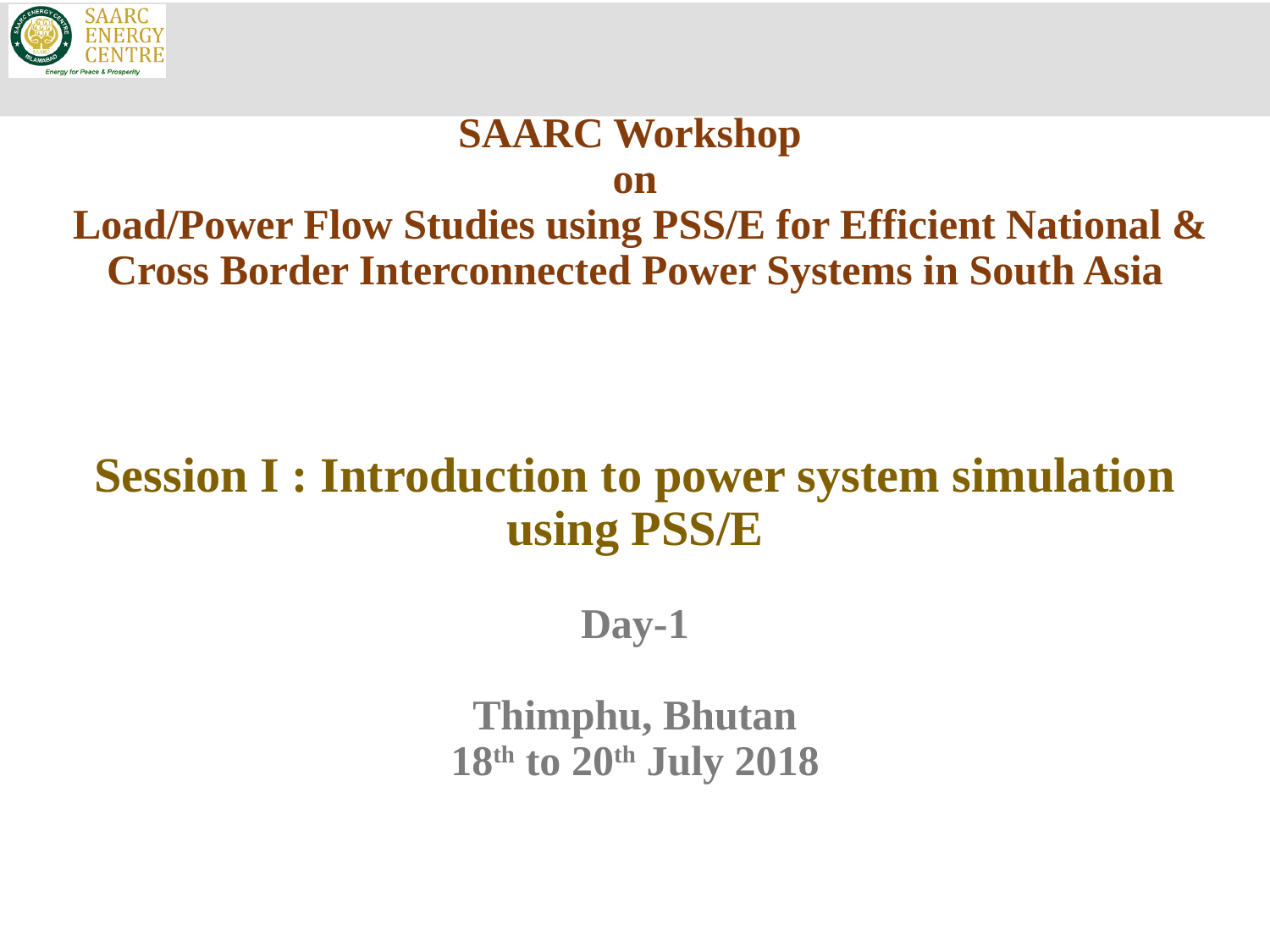

# SAARC Workshop on Load/Power Flow Studies using PSS/E for Efficient National & Cross Border Interconnected Power Systems in South Asia
Session I : Introduction to power system simulation using PSS/E

Day-1

Thimphu, Bhutan
18th to 20th July 2018